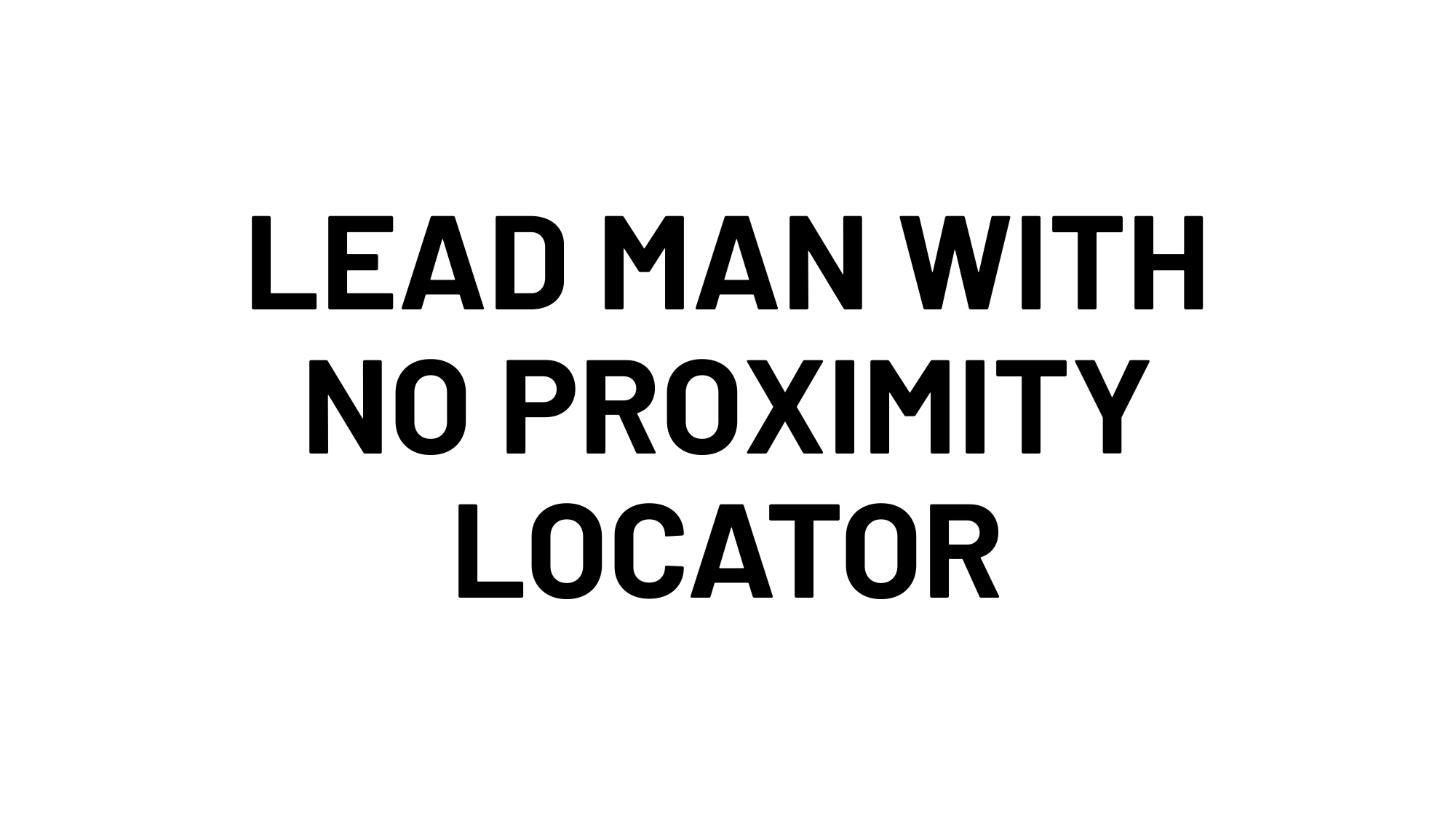

# LEAD MAN WITH NO PROXIMITY LOCATOR